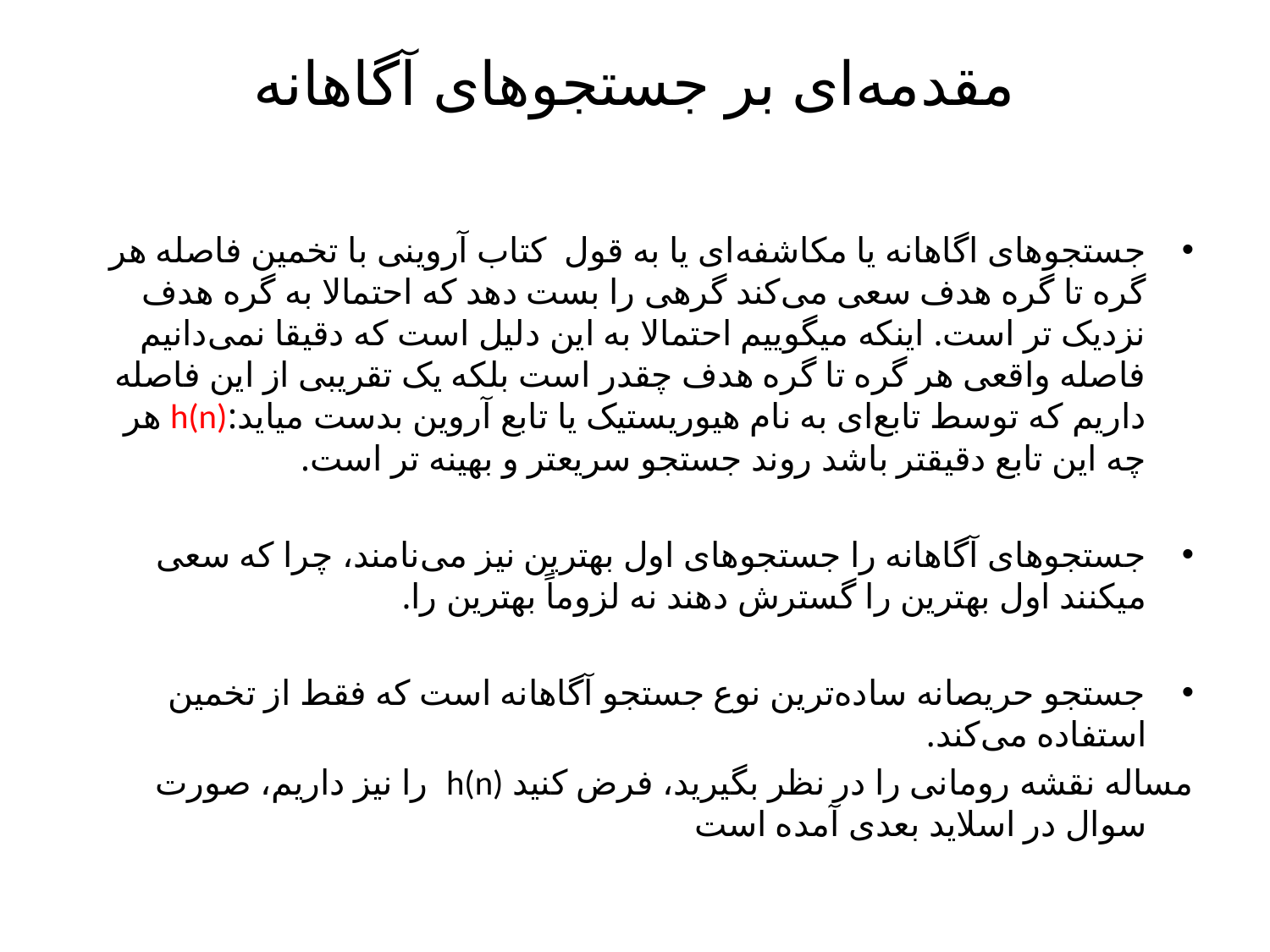

# مقدمه‌ای بر جستجو‌های آگاهانه
جستجو‌های اگاهانه یا مکاشفه‌ای یا به قول  کتاب آروینی با تخمین فاصله هر گره تا گره هدف سعی‌ می‌کند گرهی را بست دهد که احتمالا به گره هدف نزدیک تر است. اینکه میگوییم احتمالا به این دلیل است که دقیقا نمی‌دانیم فاصله واقعی‌ هر گره تا گره هدف چقدر است بلکه یک تقریبی از این فاصله داریم که توسط تابع‌ای به نام هیوریستیک یا تابع آروین بدست میاید:h(n) هر چه این تابع دقیقتر باشد روند جستجو سریعتر و بهینه تر است.

جستجو‌های آگاهانه را جستجو‌های اول بهترین نیز می‌نامند، چرا که سعی‌ میکنند اول بهترین را گسترش دهند نه لزوماً بهترین را.

جستجو حریصانه ساده‌ترین نوع جستجو آگاهانه است که فقط از تخمین استفاده می‌کند.
مساله نقشه رومانی را در نظر بگیرید، فرض کنید h(n)  را نیز داریم، صورت سوال در اسلاید بعدی آمده است